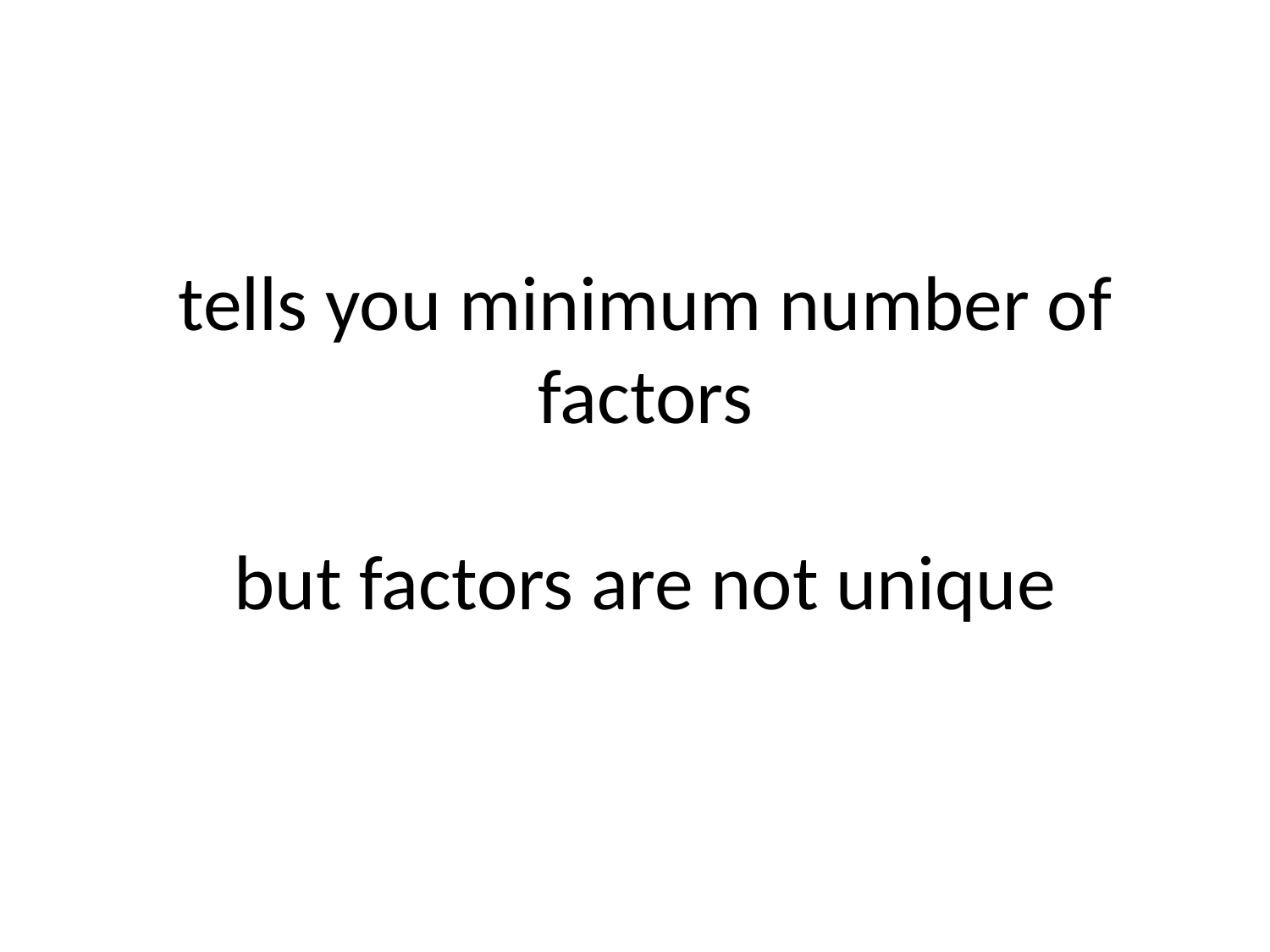

# tells you minimum number of factors but factors are not unique